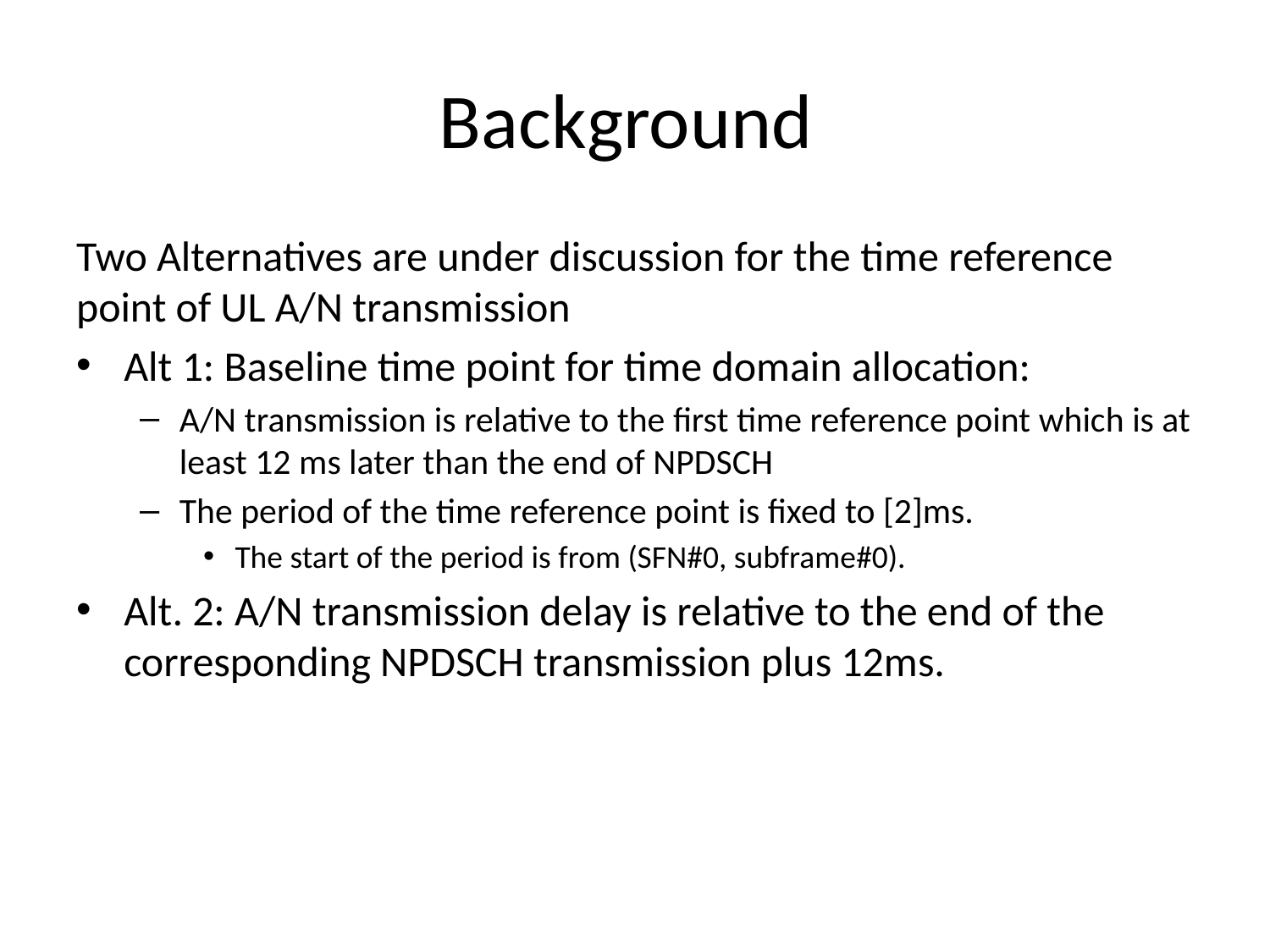

# Background
Two Alternatives are under discussion for the time reference point of UL A/N transmission
Alt 1: Baseline time point for time domain allocation:
A/N transmission is relative to the first time reference point which is at least 12 ms later than the end of NPDSCH
The period of the time reference point is fixed to [2]ms.
The start of the period is from (SFN#0, subframe#0).
Alt. 2: A/N transmission delay is relative to the end of the corresponding NPDSCH transmission plus 12ms.